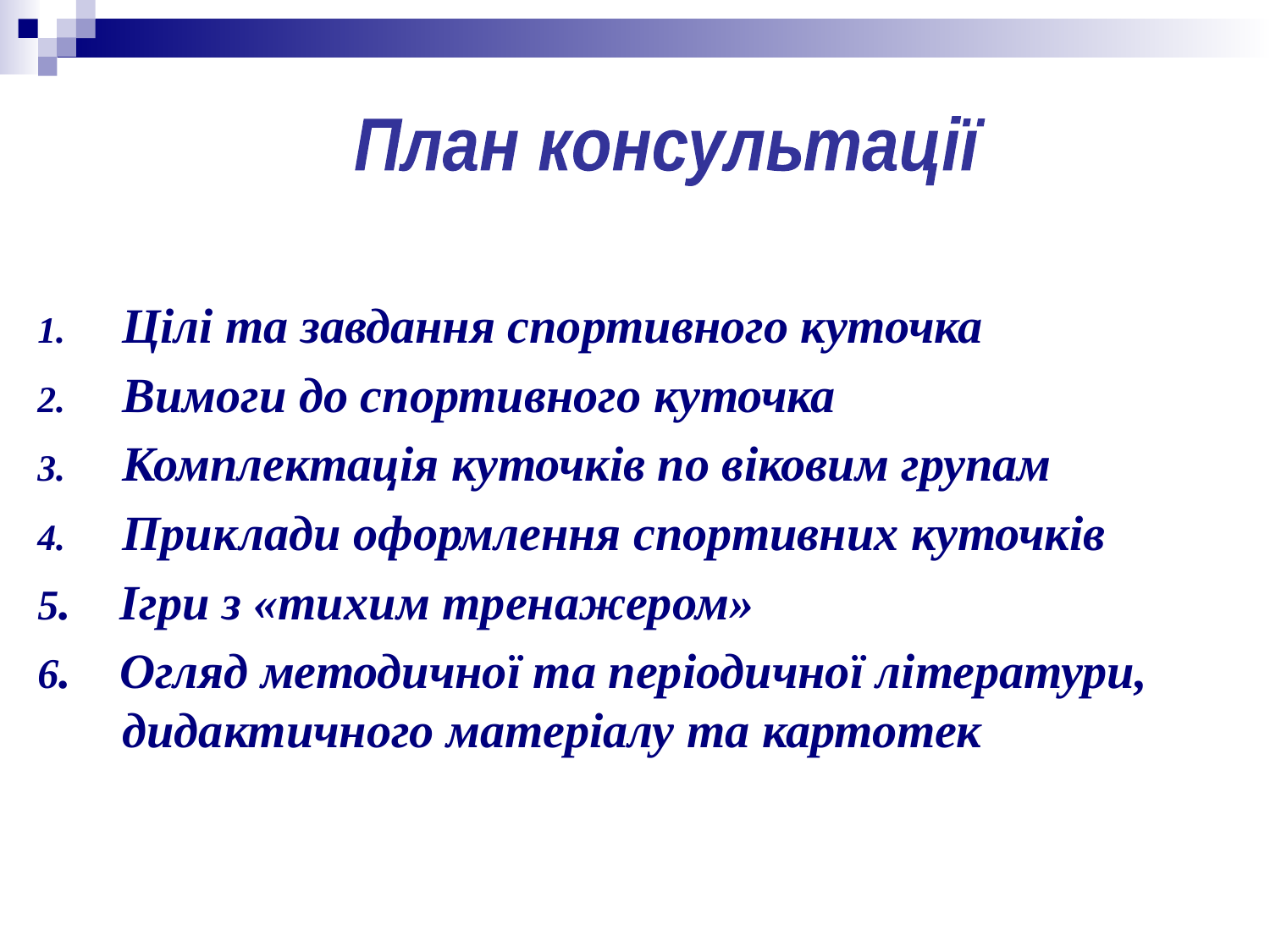

План консультації

Цілі та завдання спортивного куточка
Вимоги до спортивного куточка
Комплектація куточків по віковим групам
Приклади оформлення спортивних куточків
5.    Ігри з «тихим тренажером»
6.    Огляд методичної та періодичної літератури, дидактичного матеріалу та картотек